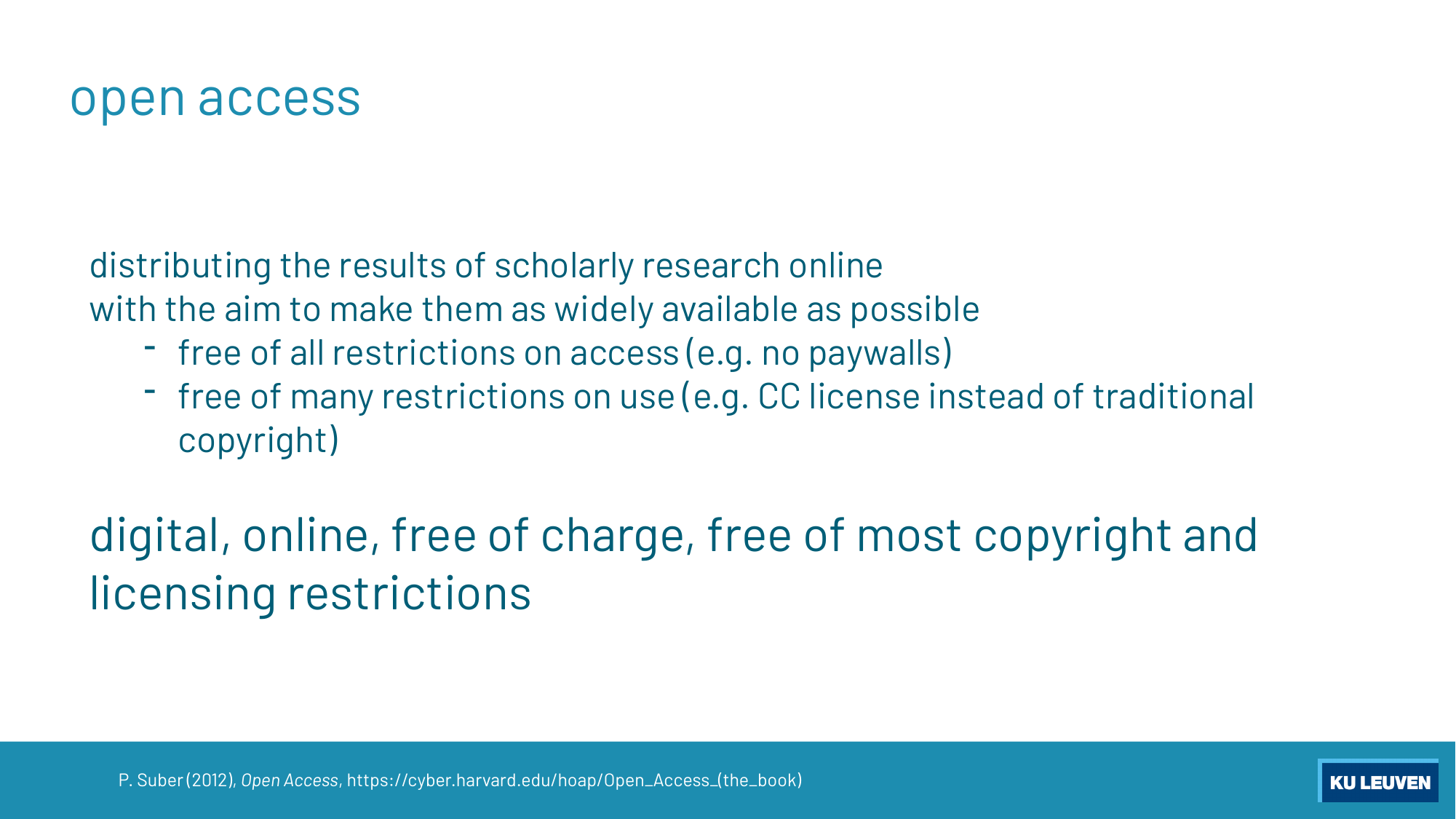

# open access
distributing the results of scholarly research online
with the aim to make them as widely available as possible
free of all restrictions on access (e.g. no paywalls)
free of many restrictions on use (e.g. CC license instead of traditional copyright)

digital, online, free of charge, free of most copyright and licensing restrictions
P. Suber (2012), Open Access, https://cyber.harvard.edu/hoap/Open_Access_(the_book)